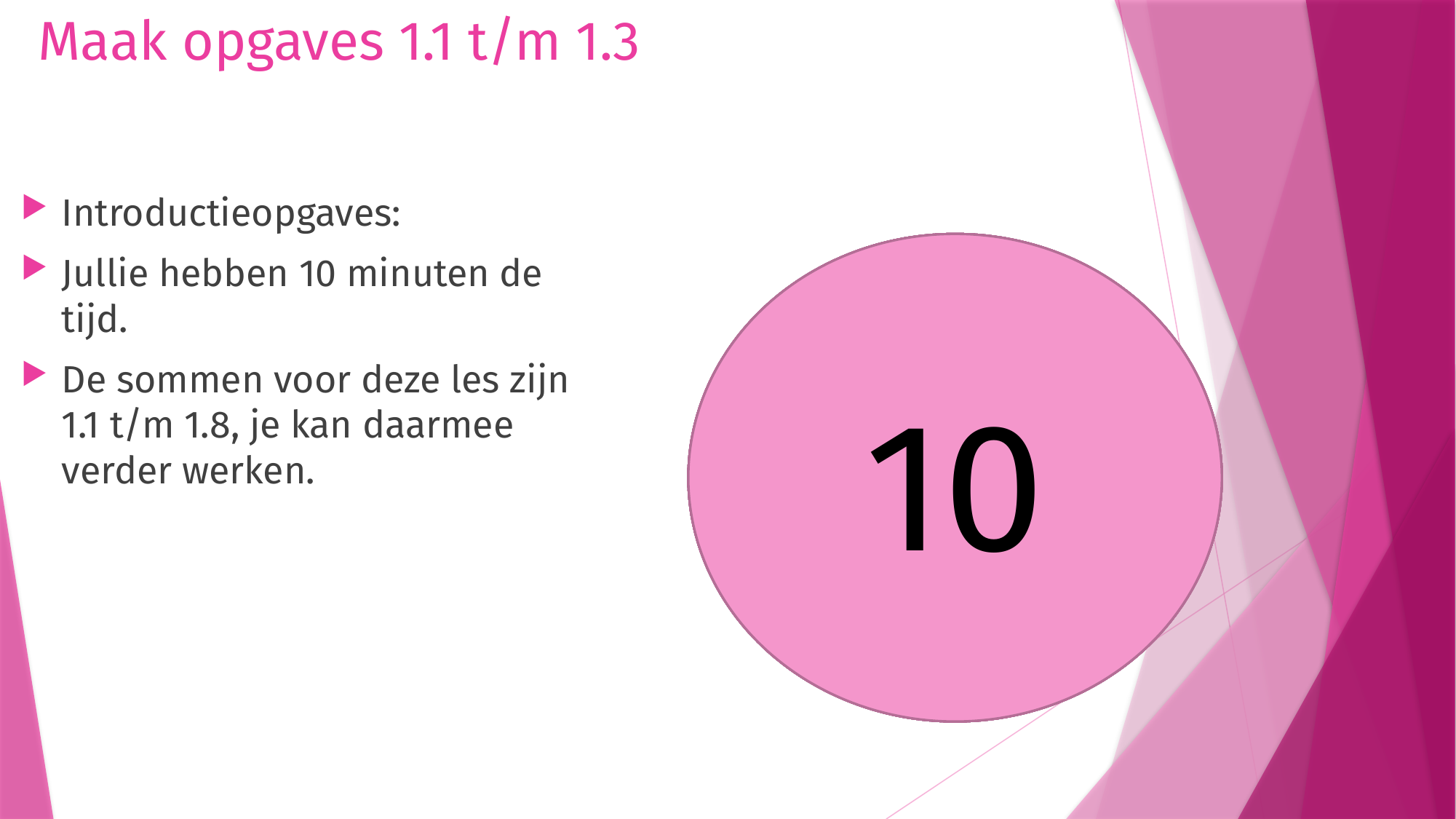

# Maak opgaves 1.1 t/m 1.3

Introductieopgaves:
Jullie hebben 10 minuten de tijd.
De sommen voor deze les zijn 1.1 t/m 1.8, je kan daarmee verder werken.

10
8
9
5
6
7
4
3
1
2